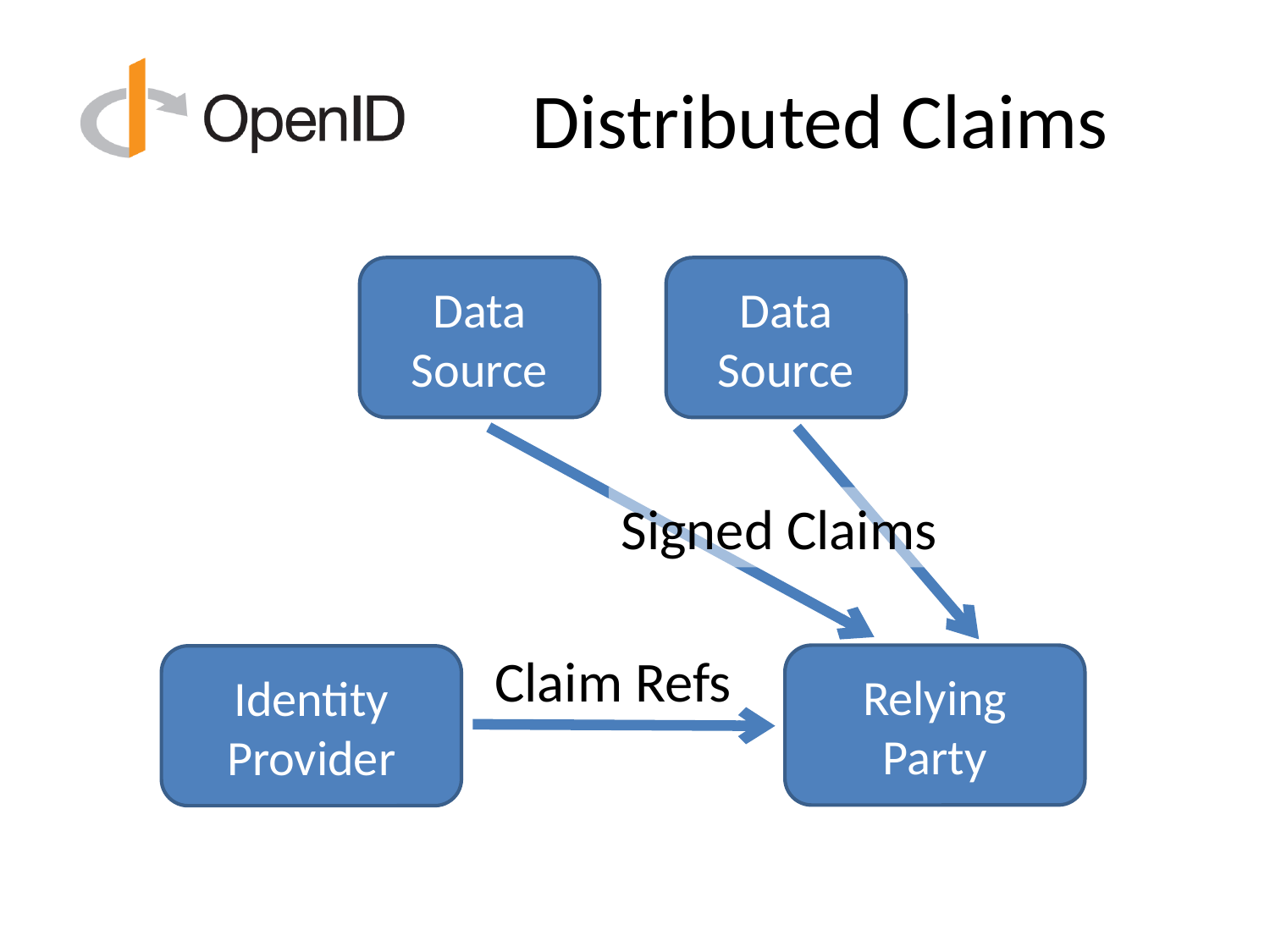

# Distributed Claims
Data Source
Data Source
Signed Claims
Claim Refs
Relying
Party
Identity Provider